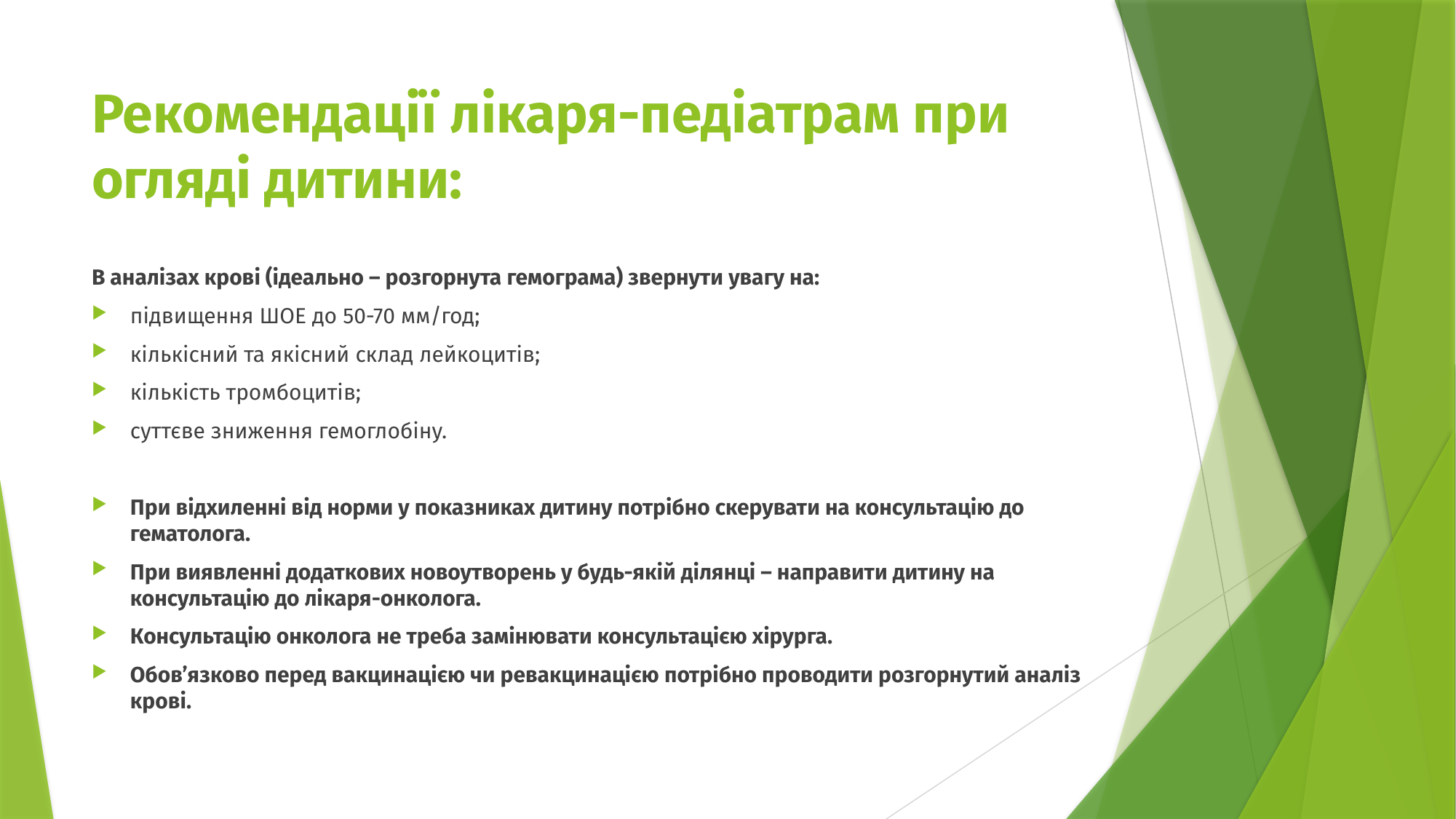

# Рекомендації лікаря-педіатрам при огляді дитини:
В аналізах крові (ідеально – розгорнута гемограма) звернути увагу на:
підвищення ШОЕ до 50-70 мм/год;
кількісний та якісний склад лейкоцитів;
кількість тромбоцитів;
суттєве зниження гемоглобіну.

При відхиленні від норми у показниках дитину потрібно скерувати на консультацію до гематолога.
При виявленні додаткових новоутворень у будь-якій ділянці – направити дитину на консультацію до лікаря-онколога.
Консультацію онколога не треба замінювати консультацією хірурга.
Обов’язково перед вакцинацією чи ревакцинацією потрібно проводити розгорнутий аналіз крові.